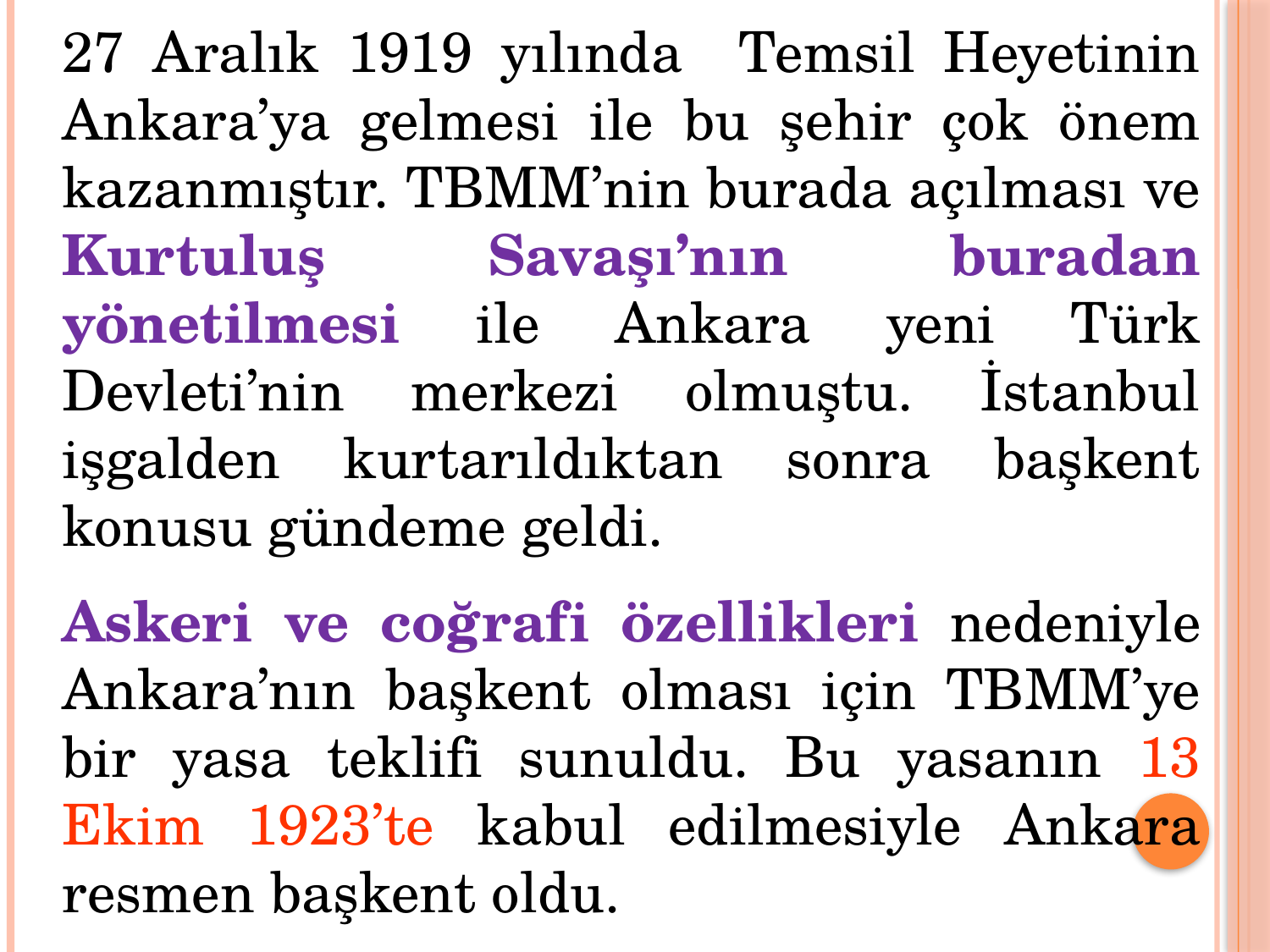

27 Aralık 1919 yılında  Temsil Heyetinin Ankara’ya gelmesi ile bu şehir çok önem kazanmıştır. TBMM’nin burada açılması ve Kurtuluş Savaşı’nın buradan yönetilmesi ile Ankara yeni Türk Devleti’nin merkezi olmuştu. İstanbul işgalden kurtarıldıktan sonra başkent konusu gündeme geldi.
Askeri ve coğrafi özellikleri nedeniyle Ankara’nın başkent olması için TBMM’ye bir yasa teklifi sunuldu. Bu yasanın 13 Ekim 1923’te kabul edilmesiyle Ankara resmen başkent oldu.